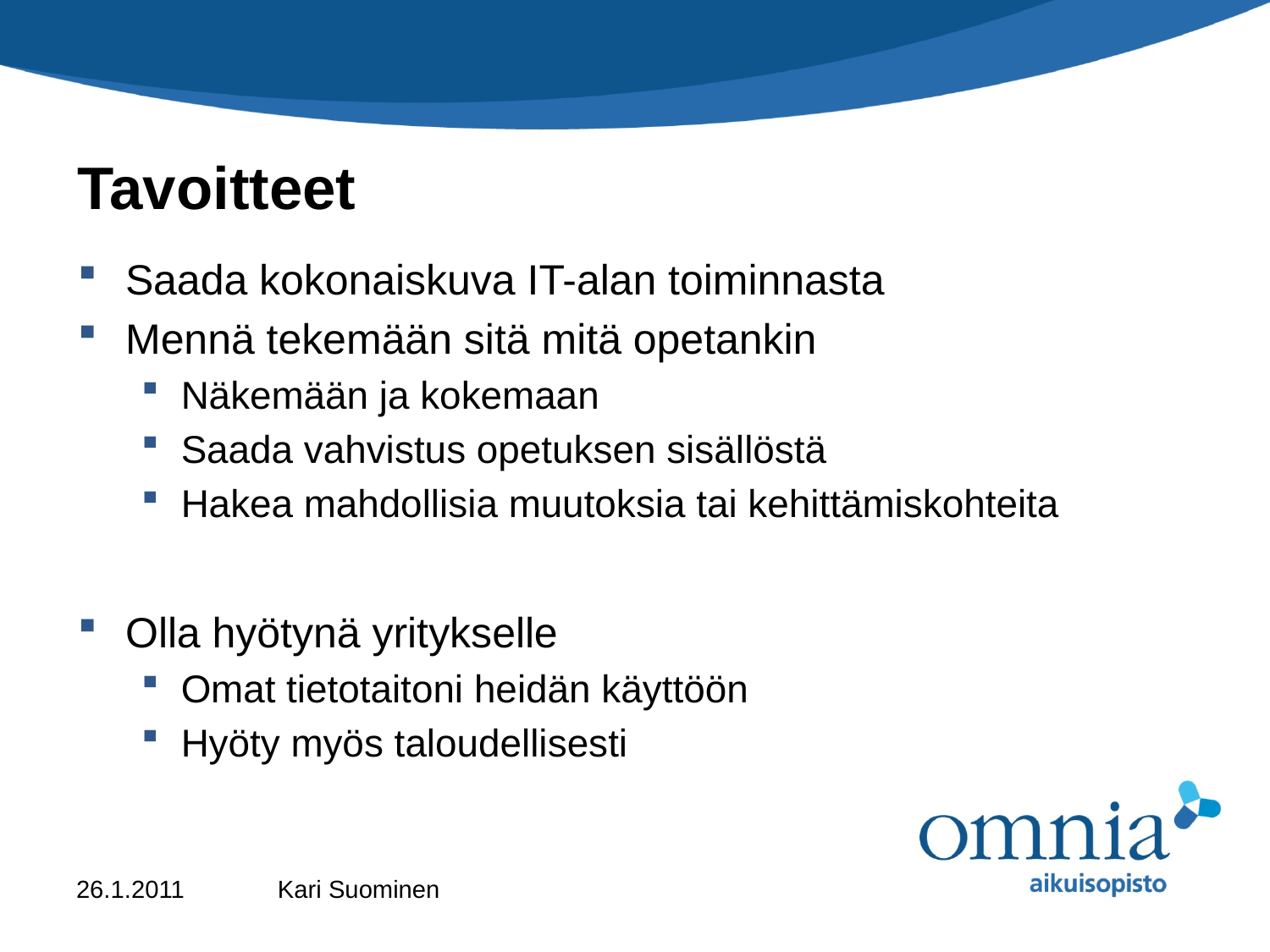

# Tavoitteet
Saada kokonaiskuva IT-alan toiminnasta
Mennä tekemään sitä mitä opetankin
Näkemään ja kokemaan
Saada vahvistus opetuksen sisällöstä
Hakea mahdollisia muutoksia tai kehittämiskohteita

Olla hyötynä yritykselle
Omat tietotaitoni heidän käyttöön
Hyöty myös taloudellisesti
26.1.2011
Kari Suominen